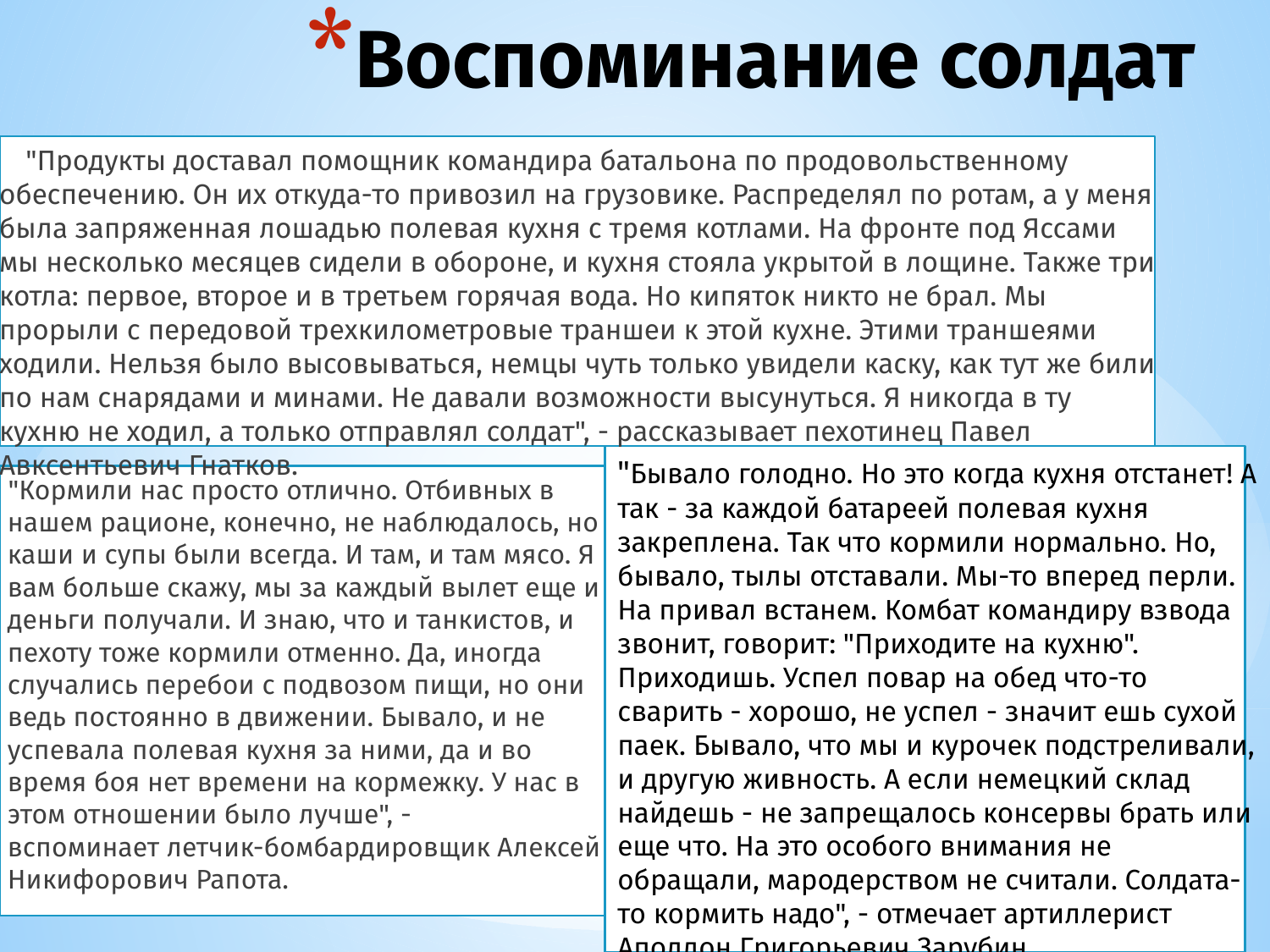

# Воспоминание солдат

       "Продукты доставал помощник командира батальона по продовольственному обеспечению. Он их откуда-то привозил на грузовике. Распределял по ротам, а у меня была запряженная лошадью полевая кухня с тремя котлами. На фронте под Яссами мы несколько месяцев сидели в обороне, и кухня стояла укрытой в лощине. Также три котла: первое, второе и в третьем горячая вода. Но кипяток никто не брал. Мы прорыли с передовой трехкилометровые траншеи к этой кухне. Этими траншеями ходили. Нельзя было высовываться, немцы чуть только увидели каску, как тут же били по нам снарядами и минами. Не давали возможности высунуться. Я никогда в ту кухню не ходил, а только отправлял солдат", - рассказывает пехотинец Павел Авксентьевич Гнатков.

"Бывало голодно. Но это когда кухня отстанет! А так - за каждой батареей полевая кухня закреплена. Так что кормили нормально. Но, бывало, тылы отставали. Мы-то вперед перли. На привал встанем. Комбат командиру взвода звонит, говорит: "Приходите на кухню". Приходишь. Успел повар на обед что-то сварить - хорошо, не успел - значит ешь сухой паек. Бывало, что мы и курочек подстреливали, и другую живность. А если немецкий склад найдешь - не запрещалось консервы брать или еще что. На это особого внимания не обращали, мародерством не считали. Солдата-то кормить надо", - отмечает артиллерист Аполлон Григорьевич Зарубин.

    "Кормили нас просто отлично. Отбивных в нашем рационе, конечно, не наблюдалось, но каши и супы были всегда. И там, и там мясо. Я вам больше скажу, мы за каждый вылет еще и деньги получали. И знаю, что и танкистов, и пехоту тоже кормили отменно. Да, иногда случались перебои с подвозом пищи, но они ведь постоянно в движении. Бывало, и не успевала полевая кухня за ними, да и во время боя нет времени на кормежку. У нас в этом отношении было лучше", - вспоминает летчик-бомбардировщик Алексей Никифорович Рапота.